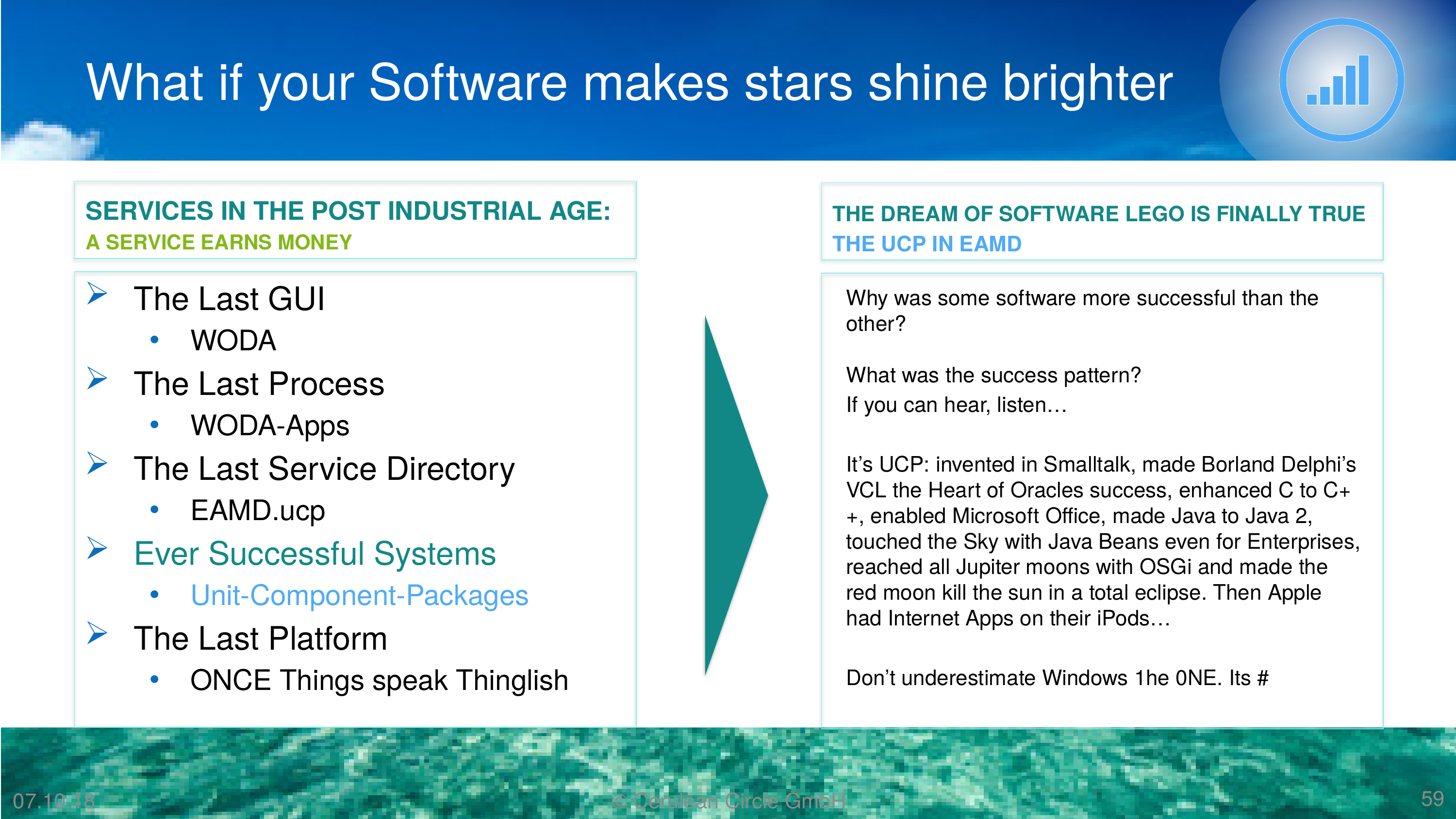

# What if your Software makes stars shine brighter

Services in the post industrial age:
A service earns money
The dream of Software Lego is finally true
The UCP in EAMD
The Last GUI
WODA
The Last Process
WODA-Apps
The Last Service Directory
EAMD.ucp
Ever Successful Systems
Unit-Component-Packages
The Last Platform
ONCE Things speak Thinglish
Why was some software more successful than the other?
What was the success pattern?
If you can hear, listen…

It’s UCP: invented in Smalltalk, made Borland Delphi’s VCL the Heart of Oracles success, enhanced C to C++, enabled Microsoft Office, made Java to Java 2, touched the Sky with Java Beans even for Enterprises, reached all Jupiter moons with OSGi and made the red moon kill the sun in a total eclipse. Then Apple had Internet Apps on their iPods…

Don’t underestimate Windows 1he 0NE. Its #

© Cerulean Circle GmbH
59
07.10.18